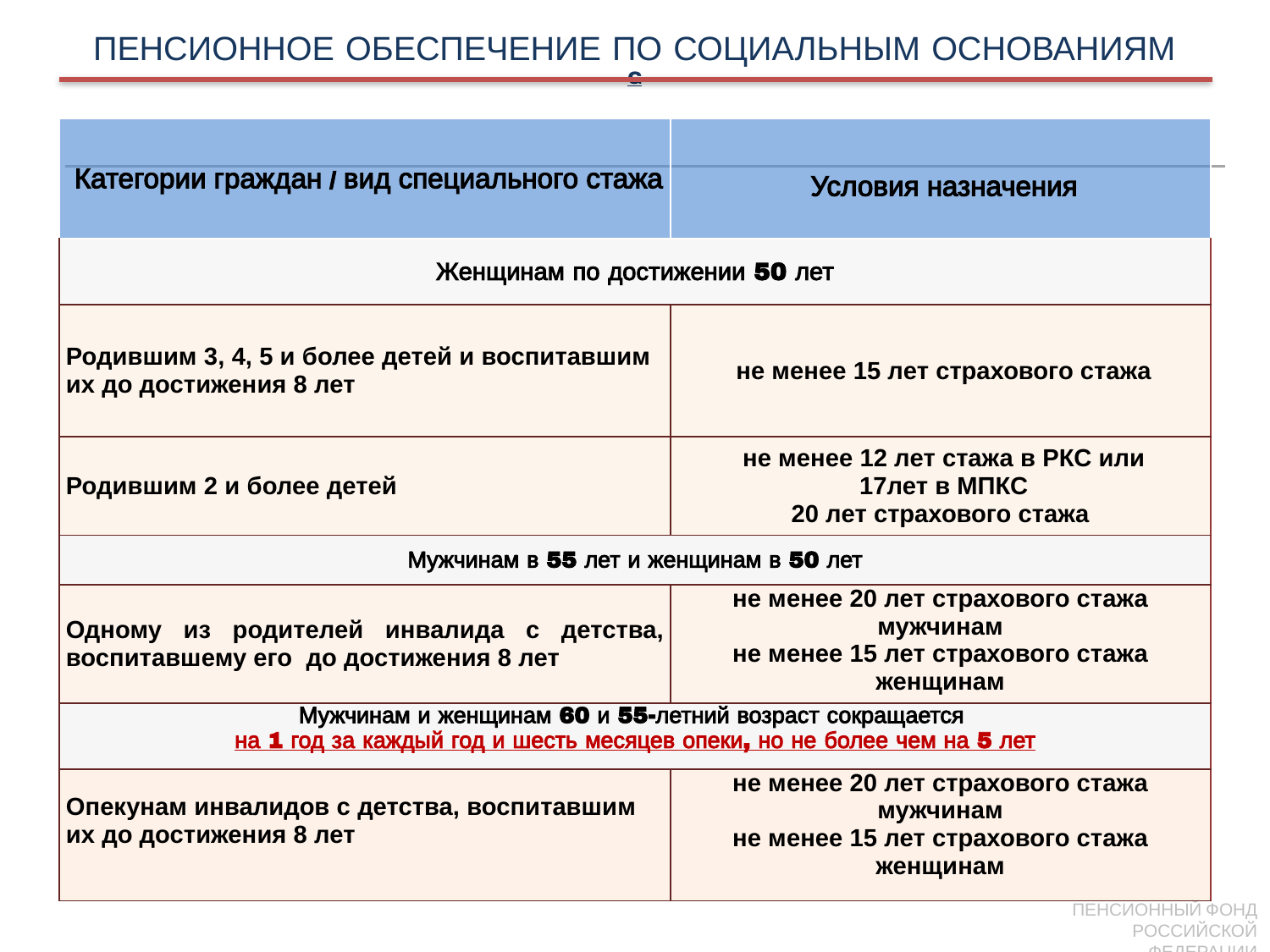

ПЕНСИОННОЕ ОБЕСПЕЧЕНИЕ ПО СОЦИАЛЬНЫМ ОСНОВАНИЯМ
G
| Категории граждан / вид специального стажа | Условия назначения |
| --- | --- |
| Женщинам по достижении 50 лет |  |
| Родившим 3, 4, 5 и более детей и воспитавшим их до достижения 8 лет | не менее 15 лет страхового стажа |
| Родившим 2 и более детей | не менее 12 лет стажа в РКС или 17лет в МПКС 20 лет страхового стажа |
| Мужчинам в 55 лет и женщинам в 50 лет |  |
| Одному из родителей инвалида с детства, воспитавшему его до достижения 8 лет | не менее 20 лет страхового стажа мужчинам не менее 15 лет страхового стажа женщинам |
| Мужчинам и женщинам 60 и 55-летний возраст сокращается на 1 год за каждый год и шесть месяцев опеки, но не более чем на 5 лет |  |
| Опекунам инвалидов с детства, воспитавшим их до достижения 8 лет | не менее 20 лет страхового стажа мужчинам не менее 15 лет страхового стажа женщинам |